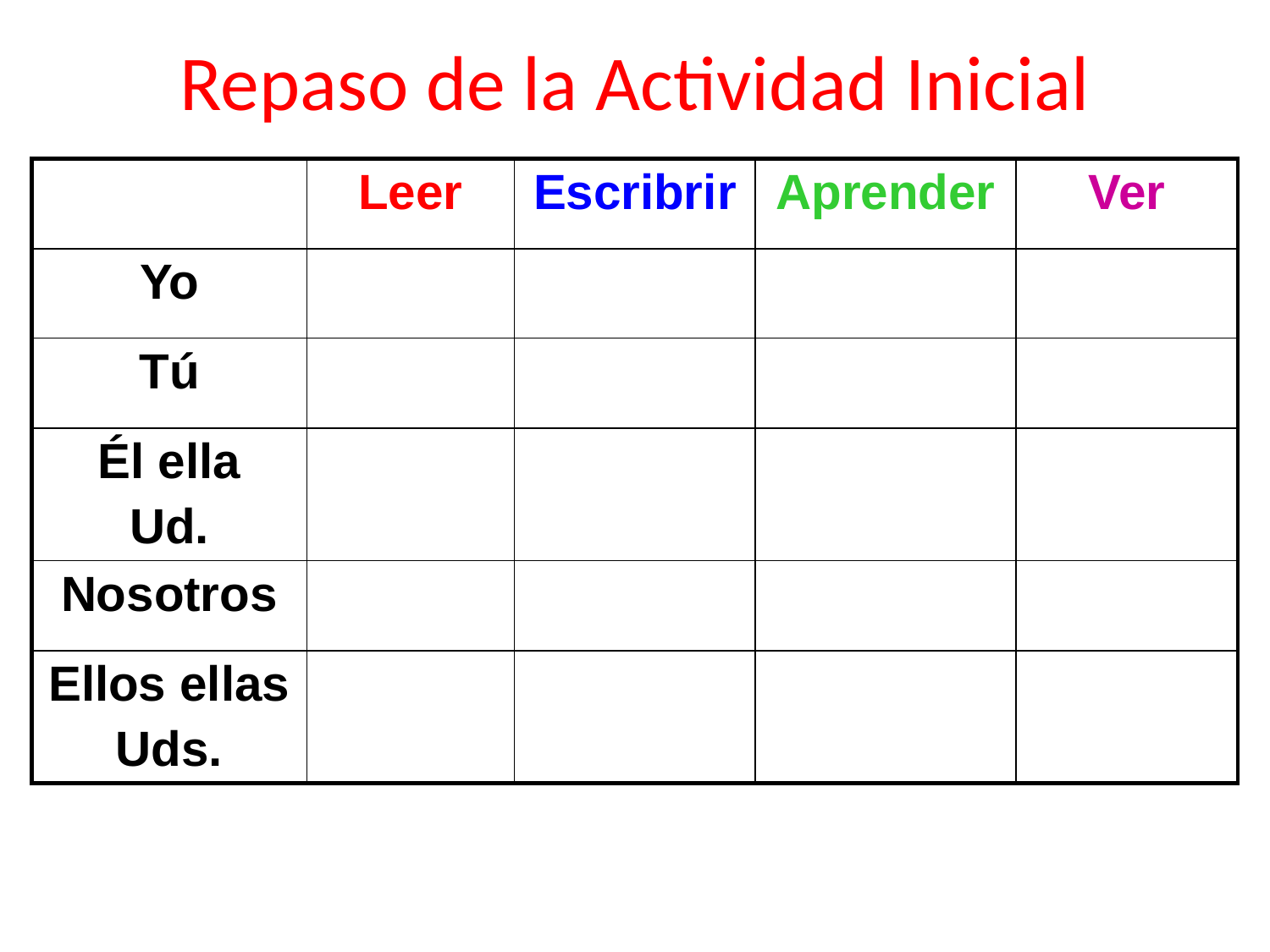

# Repaso de la Actividad Inicial
|  | Leer | Escribrir | Aprender | Ver |
| --- | --- | --- | --- | --- |
| Yo |  |  |  |  |
| Tú |  |  |  |  |
| Él ella Ud. |  |  |  |  |
| Nosotros |  |  |  |  |
| Ellos ellas Uds. |  |  |  |  |